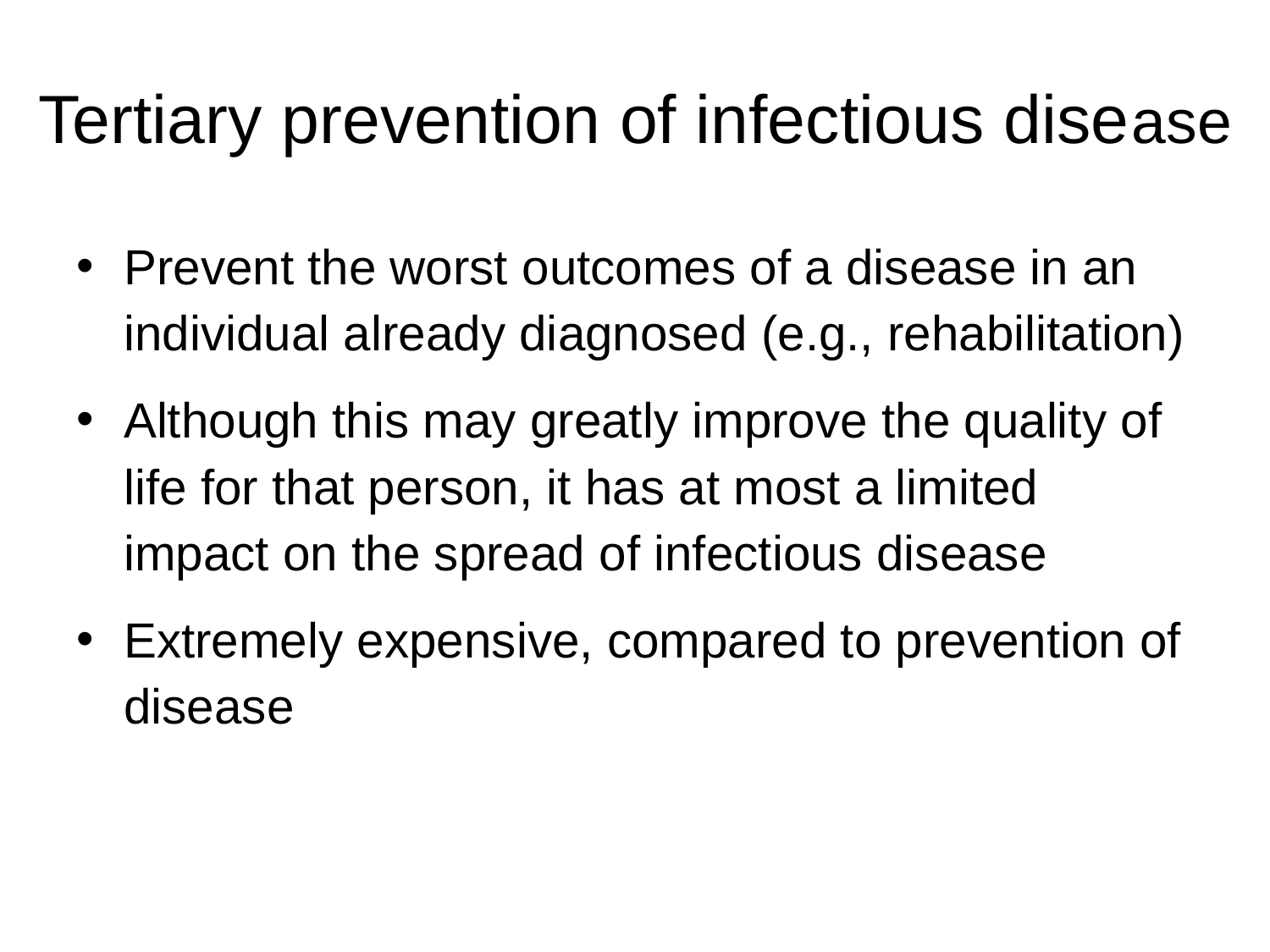

# Tertiary prevention of infectious disease
Prevent the worst outcomes of a disease in an individual already diagnosed (e.g., rehabilitation)
Although this may greatly improve the quality of life for that person, it has at most a limited impact on the spread of infectious disease
Extremely expensive, compared to prevention of disease